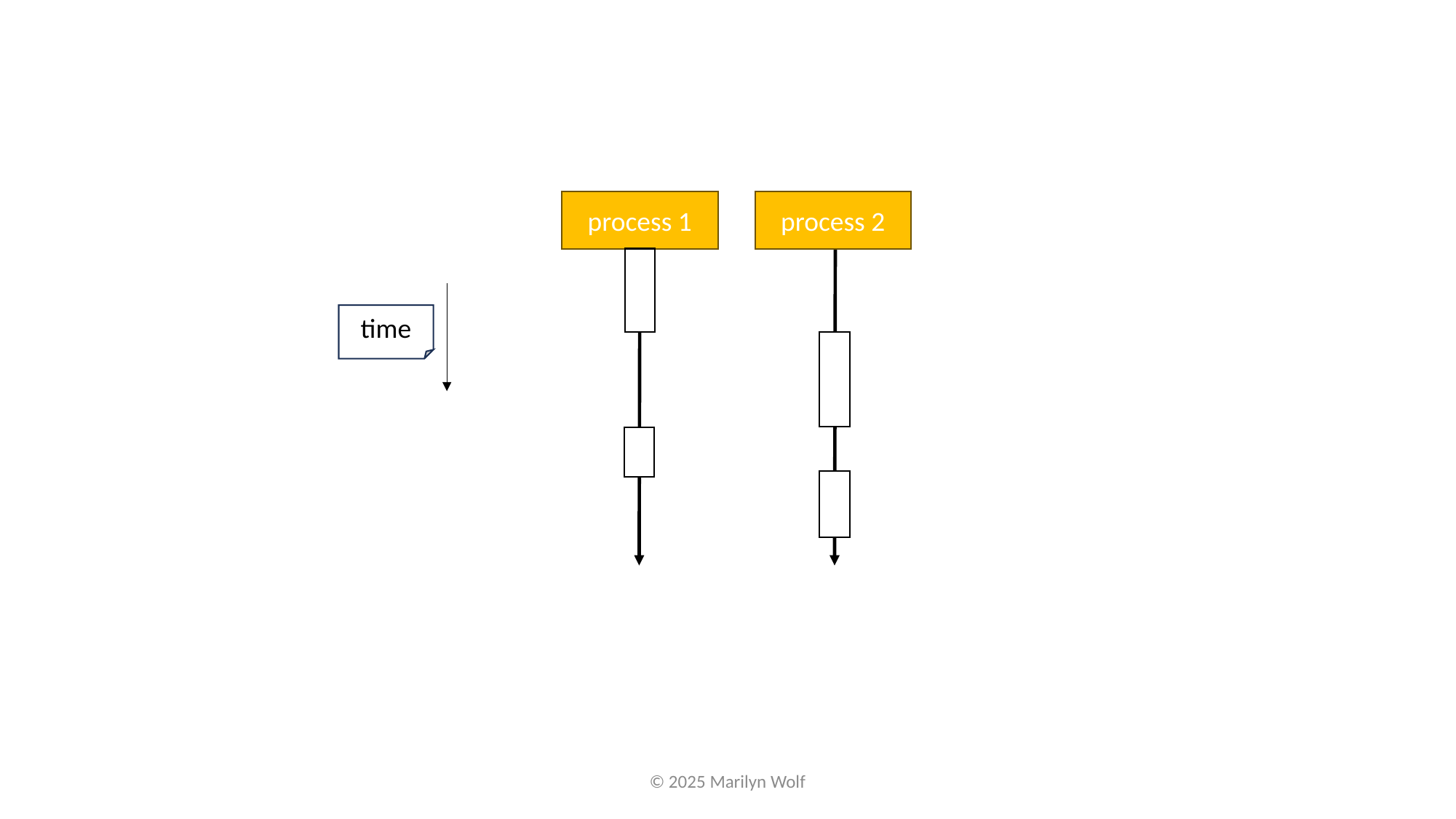

process 1
process 2

time

© 2025 Marilyn Wolf